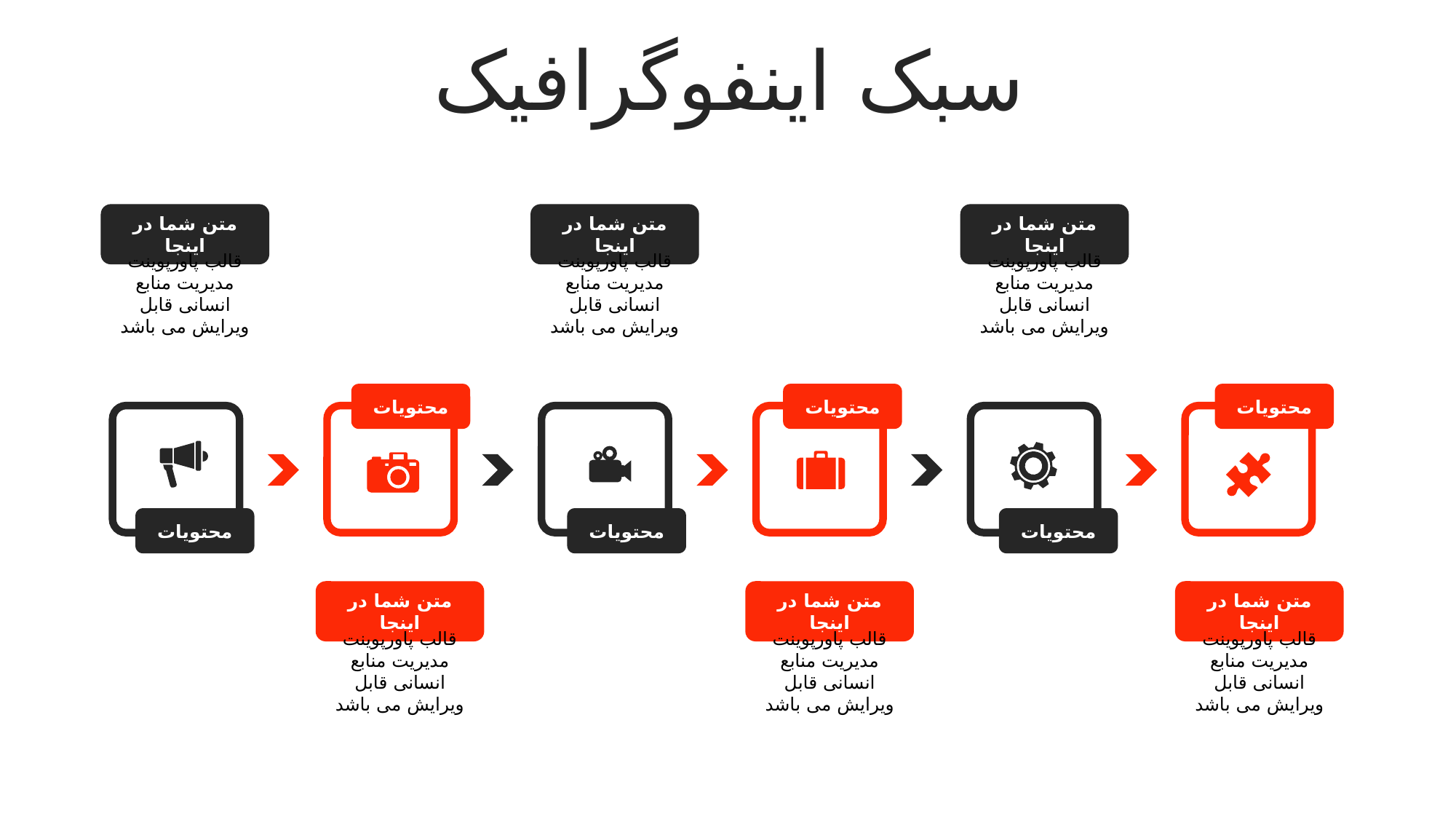

سبک اینفوگرافیک
متن شما در اینجا
قالب پاورپوینت مدیریت منابع انسانی قابل ویرایش می باشد
متن شما در اینجا
قالب پاورپوینت مدیریت منابع انسانی قابل ویرایش می باشد
متن شما در اینجا
قالب پاورپوینت مدیریت منابع انسانی قابل ویرایش می باشد

محتویات

محتویات

محتویات

محتویات

محتویات

محتویات

متن شما در اینجا
قالب پاورپوینت مدیریت منابع انسانی قابل ویرایش می باشد
متن شما در اینجا
قالب پاورپوینت مدیریت منابع انسانی قابل ویرایش می باشد
متن شما در اینجا
قالب پاورپوینت مدیریت منابع انسانی قابل ویرایش می باشد